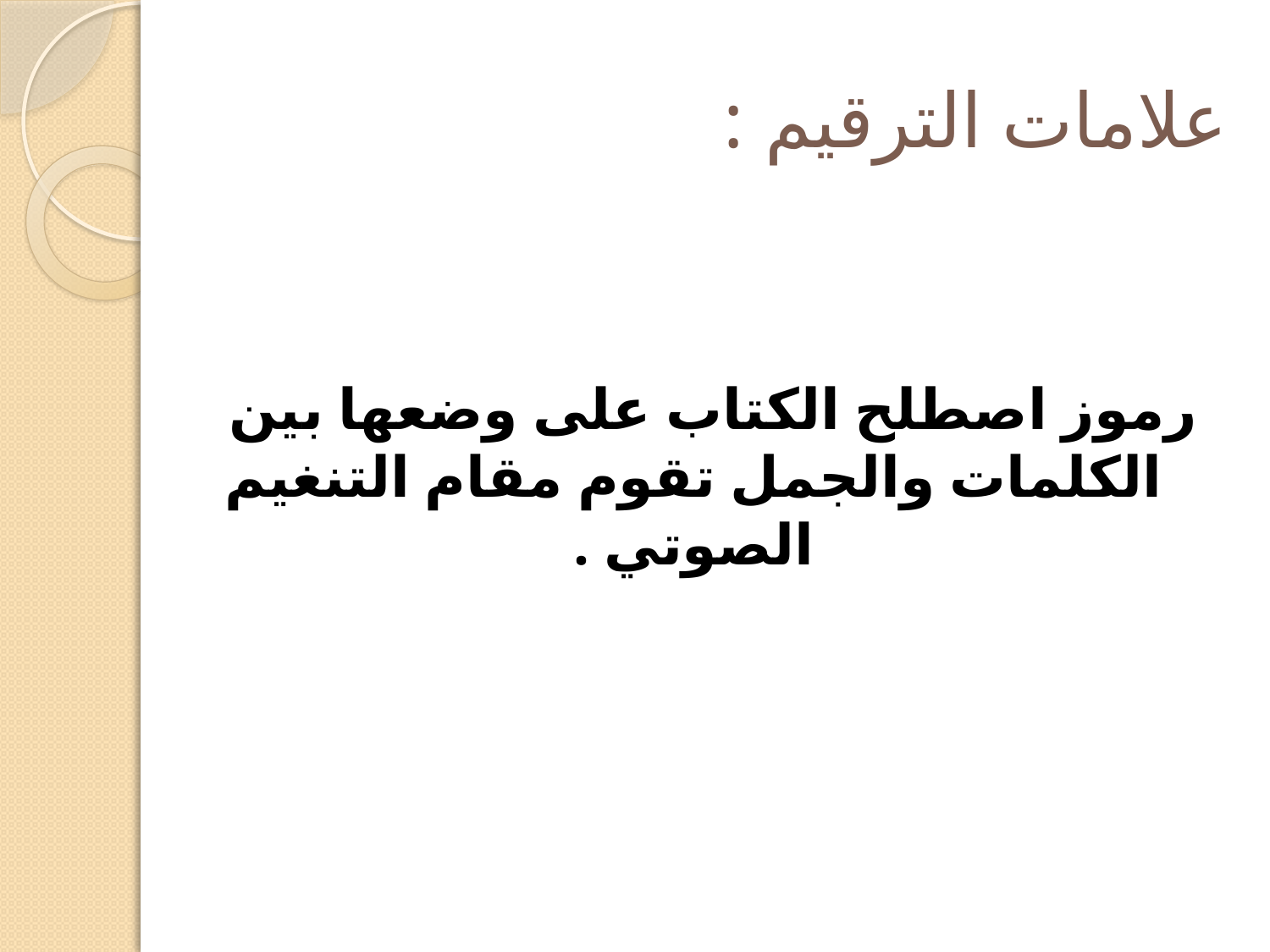

# علامات الترقيم :
رموز اصطلح الكتاب على وضعها بين الكلمات والجمل تقوم مقام التنغيم الصوتي .